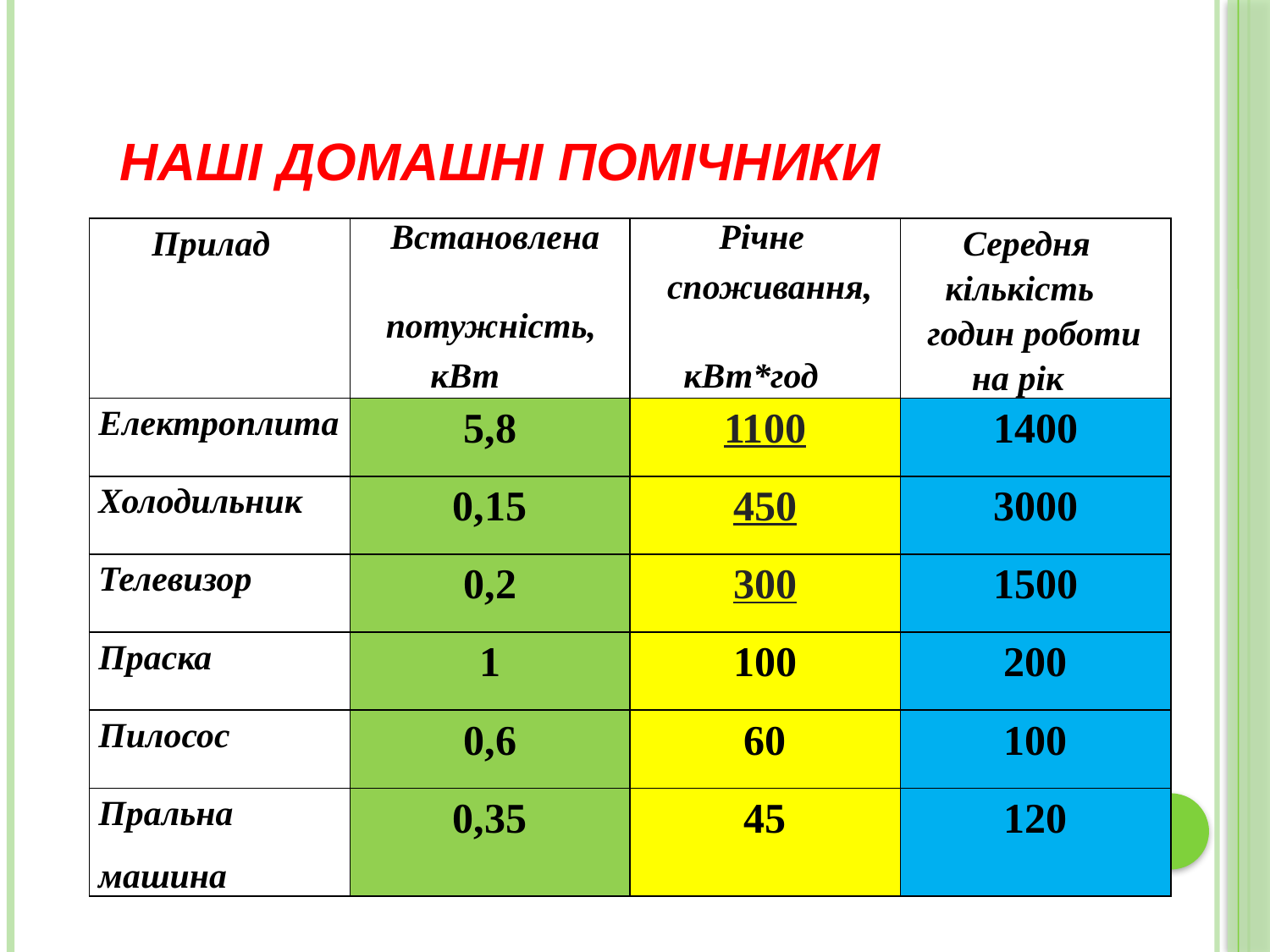

# Наші домашні помічники
| Прилад | Встановлена потужність, кВт | Річне споживання, кВт\*год | Середня кількість годин роботи на рік |
| --- | --- | --- | --- |
| Електроплита | 5,8 | 1100 | 1400 |
| Холодильник | 0,15 | 450 | 3000 |
| Телевизор | 0,2 | 300 | 1500 |
| Праска | 1 | 100 | 200 |
| Пилосос | 0,6 | 60 | 100 |
| Пральна машина | 0,35 | 45 | 120 |